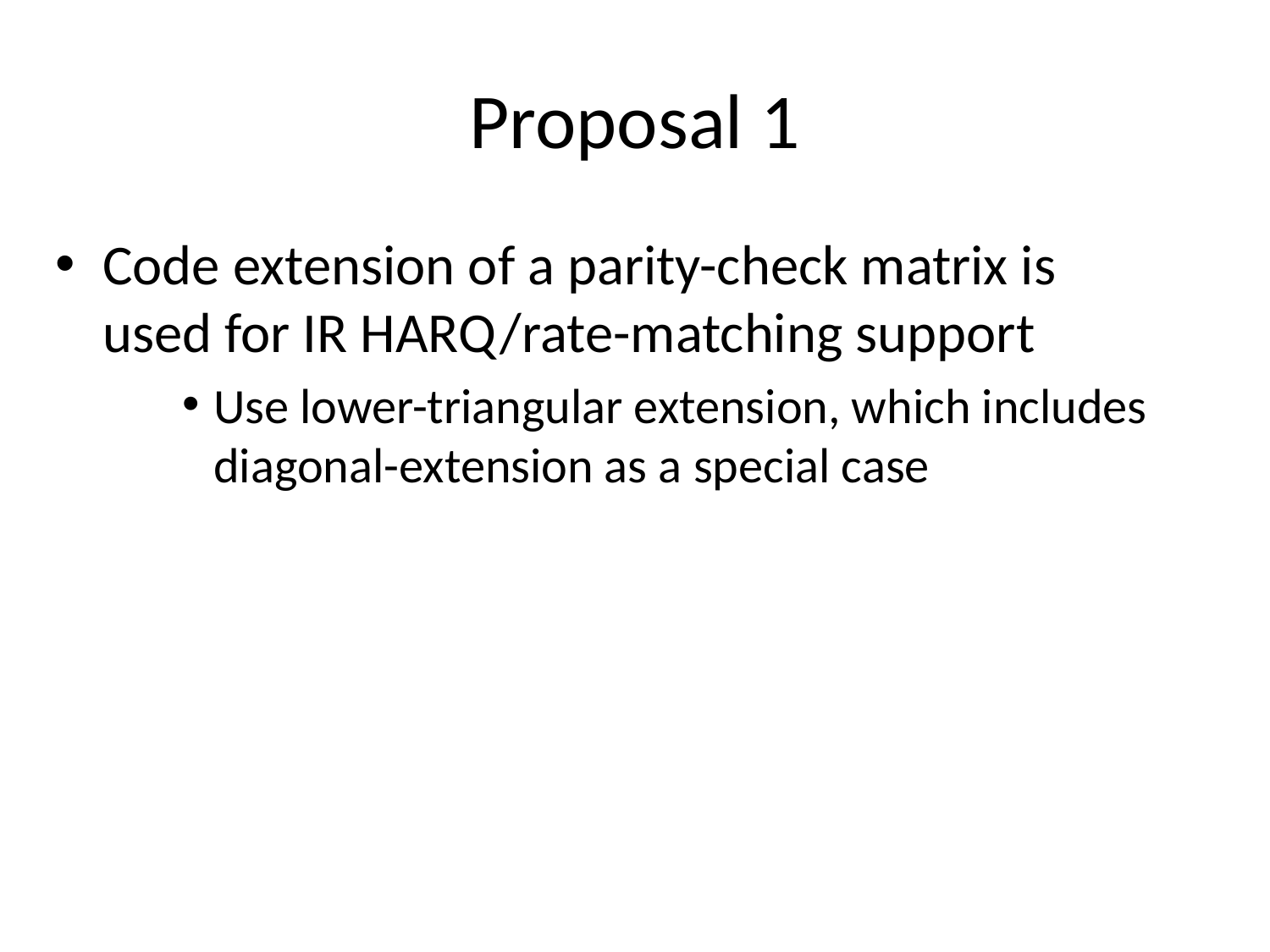

# Proposal 1
Code extension of a parity-check matrix is used for IR HARQ/rate-matching support
Use lower-triangular extension, which includes diagonal-extension as a special case